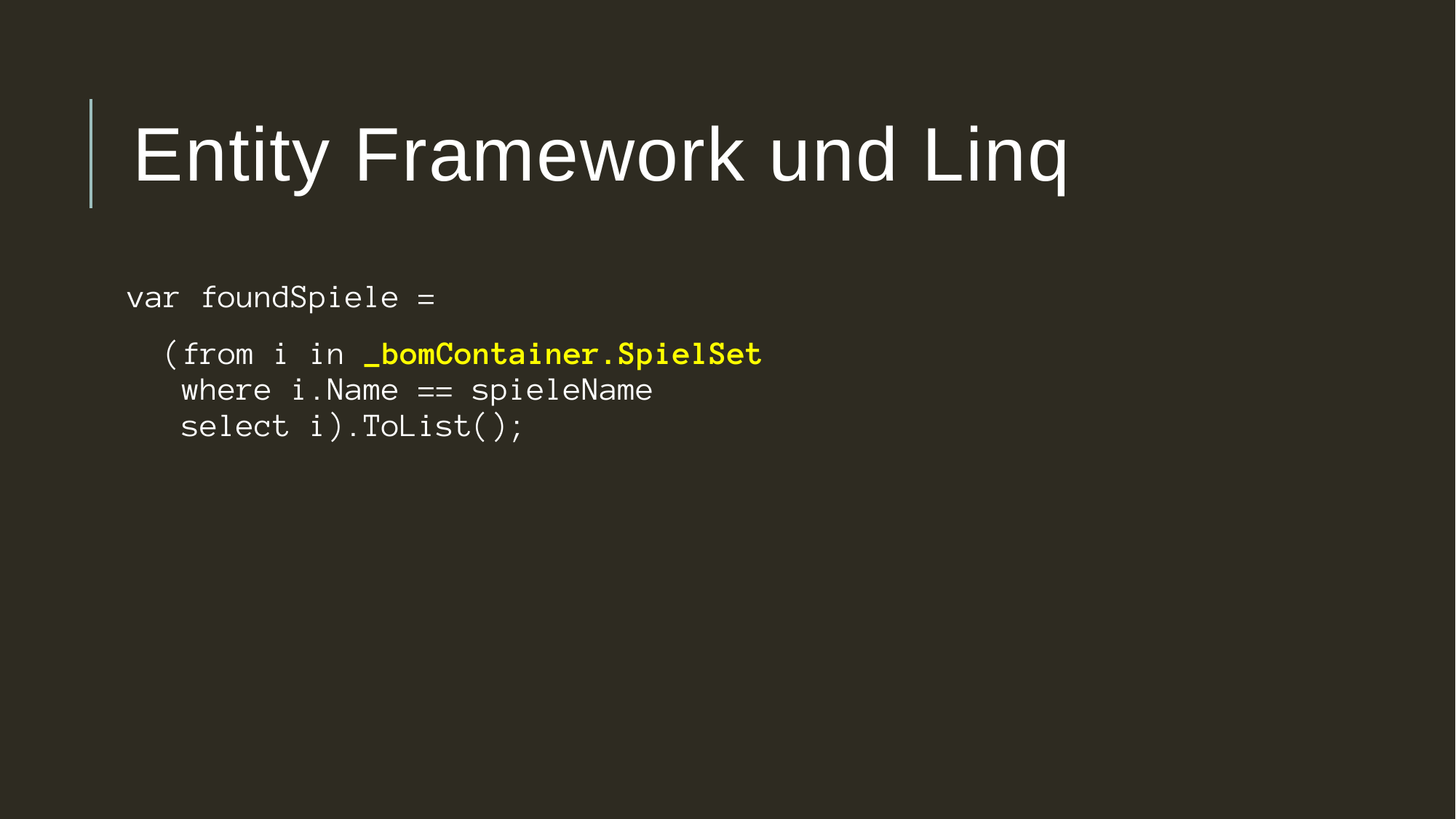

# Entity Framework und Linq
var foundSpiele =
  (from i in _bomContainer.SpielSet
   where i.Name == spieleName
   select i).ToList();